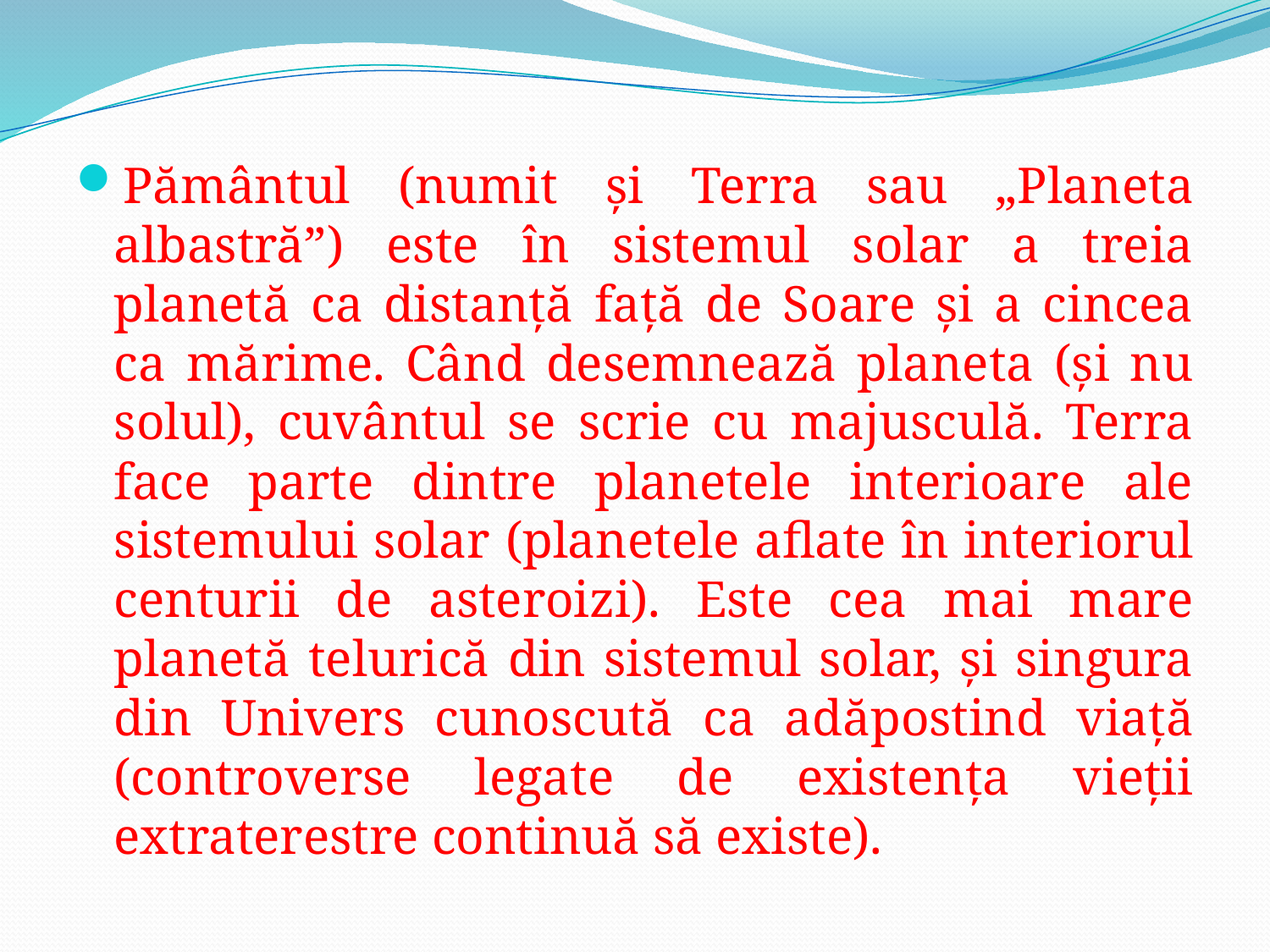

Pământul (numit și Terra sau „Planeta albastră”) este în sistemul solar a treia planetă ca distanță față de Soare și a cincea ca mărime. Când desemnează planeta (și nu solul), cuvântul se scrie cu majusculă. Terra face parte dintre planetele interioare ale sistemului solar (planetele aflate în interiorul centurii de asteroizi). Este cea mai mare planetă telurică din sistemul solar, și singura din Univers cunoscută ca adăpostind viață (controverse legate de existența vieții extraterestre continuă să existe).